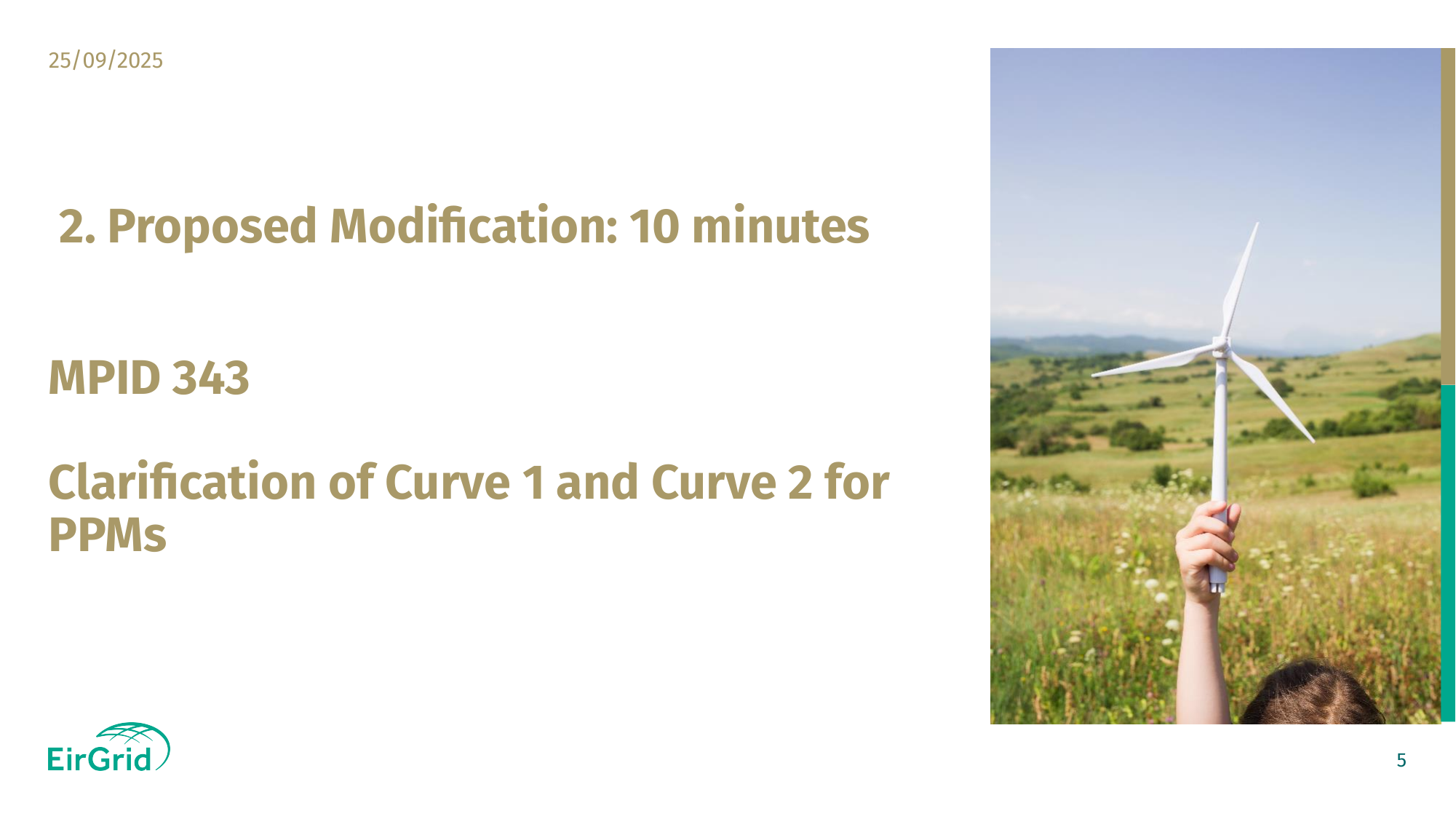

25/09/2025
2. Proposed Modification: 10 minutes
# MPID 343 Clarification of Curve 1 and Curve 2 for PPMs
5